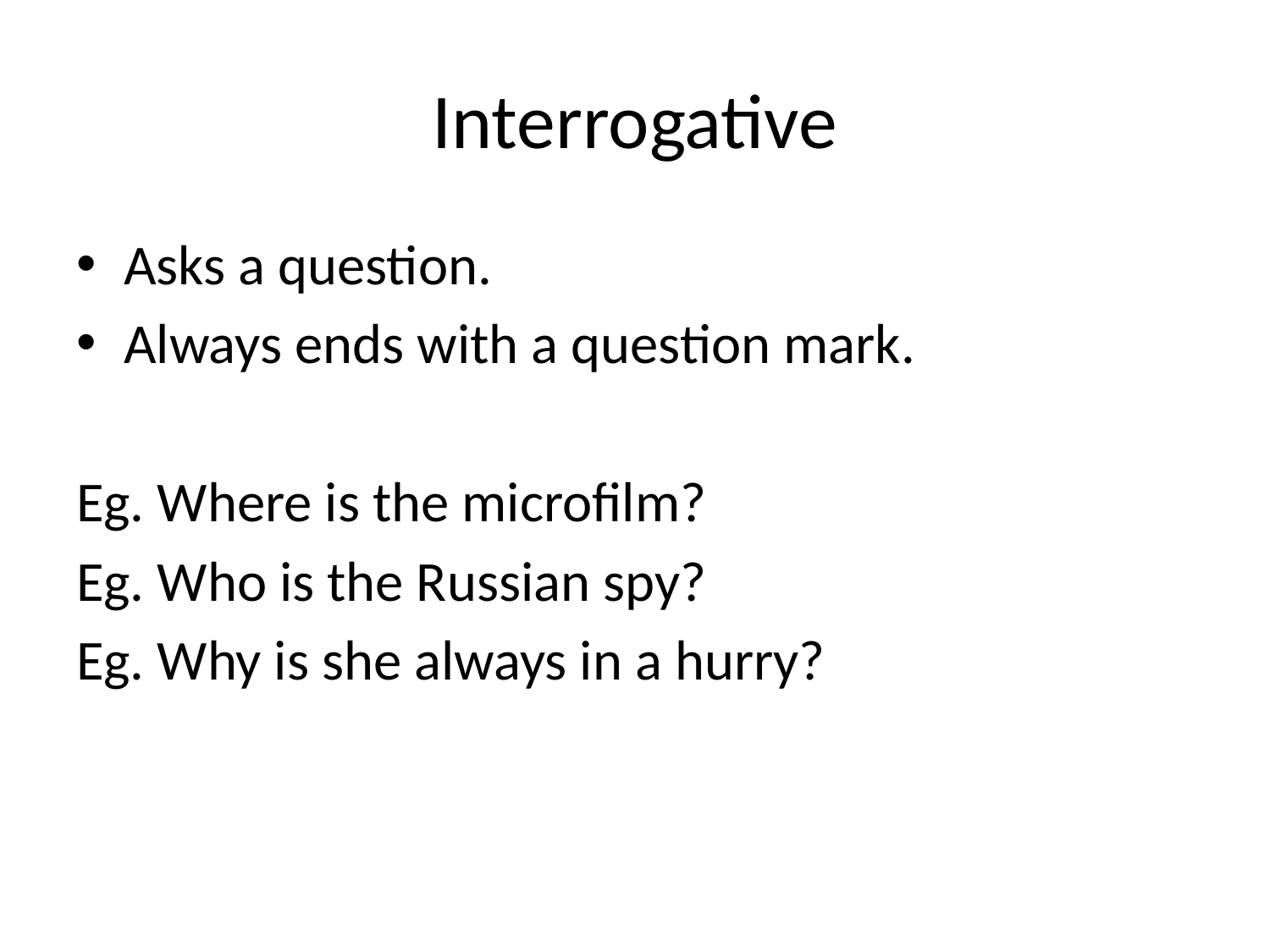

# Interrogative
Asks a question.
Always ends with a question mark.

Eg. Where is the microfilm?
Eg. Who is the Russian spy?
Eg. Why is she always in a hurry?